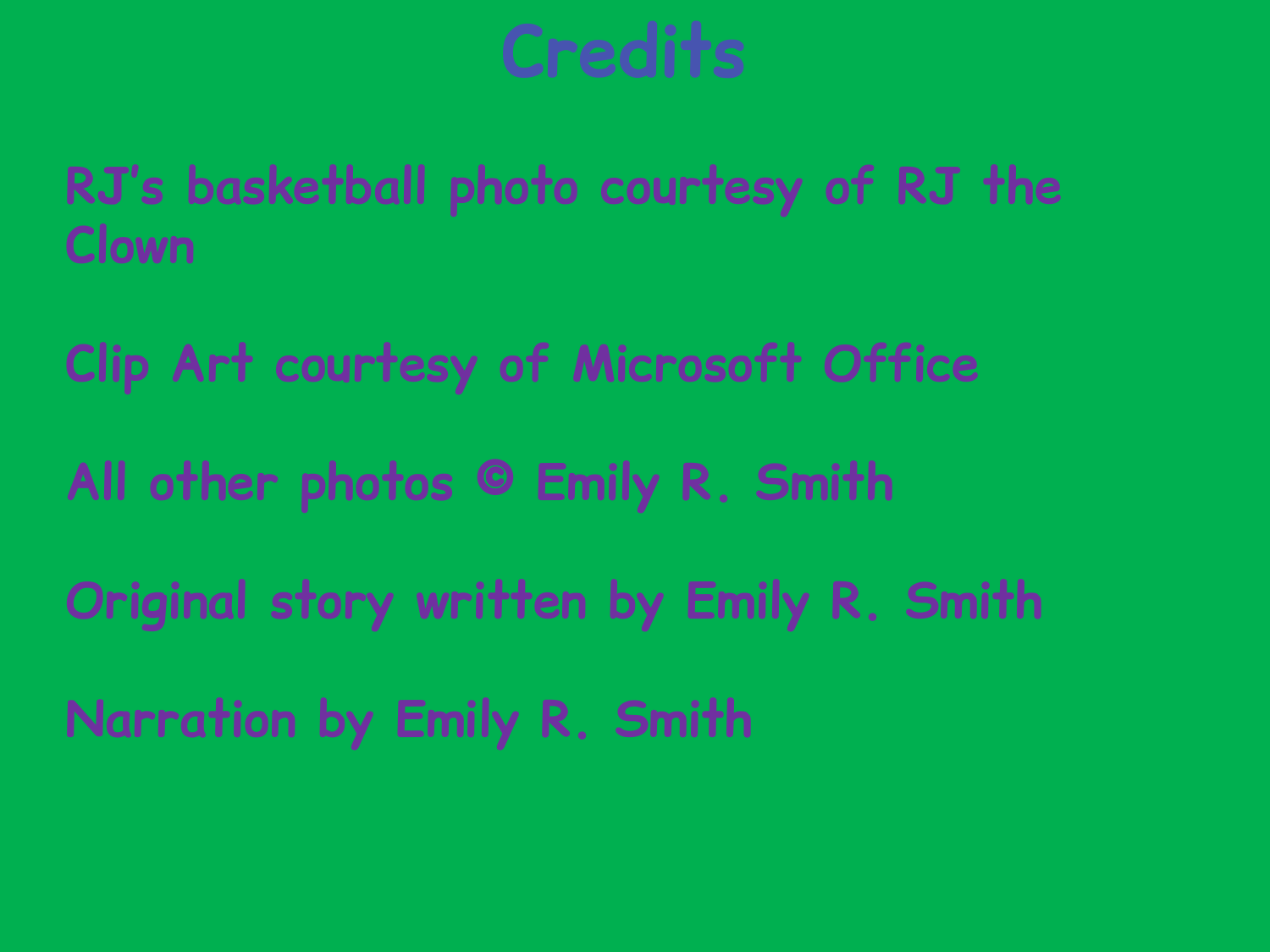

Credits
RJ’s basketball photo courtesy of RJ the Clown

Clip Art courtesy of Microsoft Office

All other photos © Emily R. Smith

Original story written by Emily R. Smith

Narration by Emily R. Smith